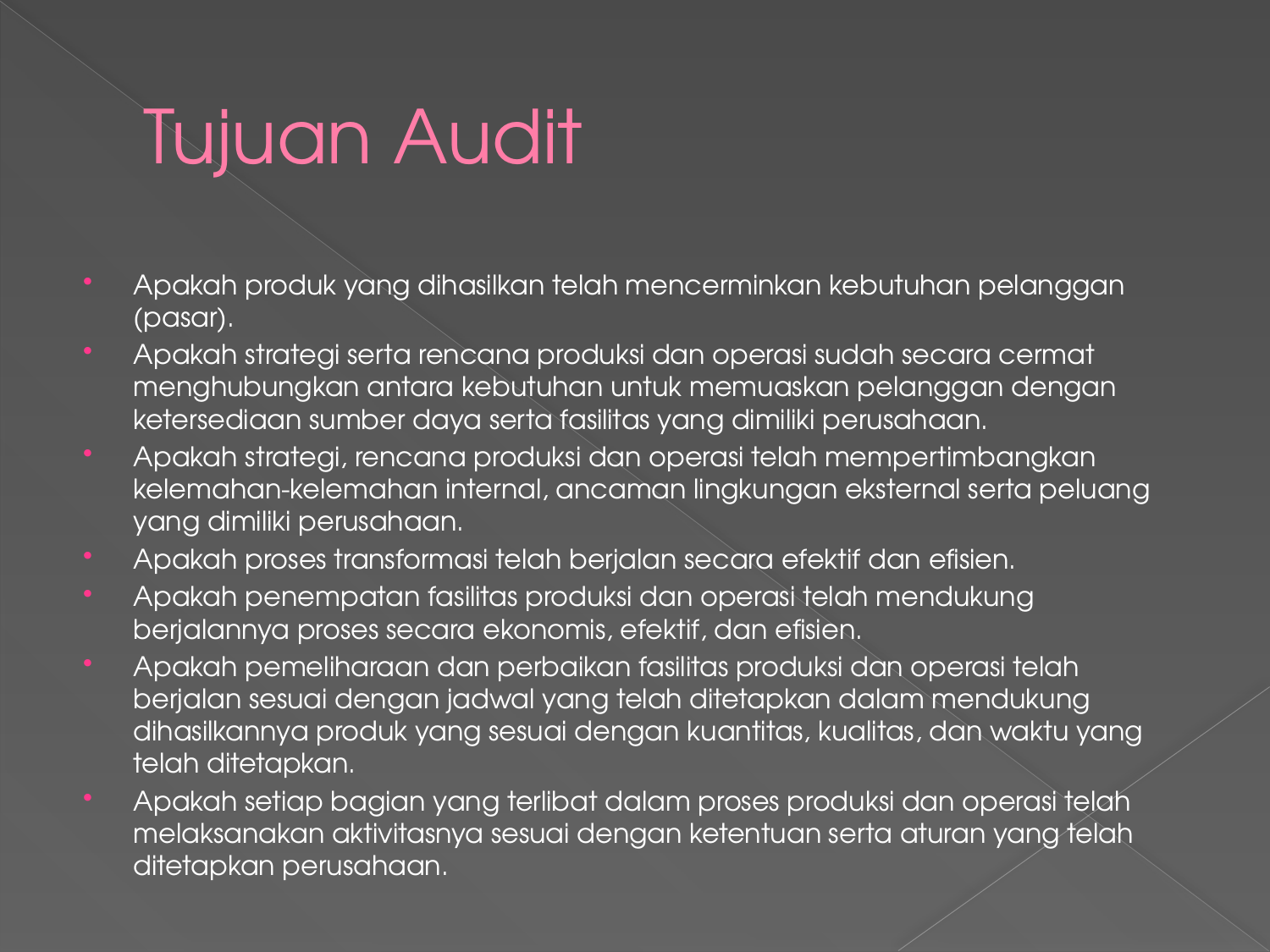

# Tujuan Audit
Apakah produk yang dihasilkan telah mencerminkan kebutuhan pelanggan (pasar).
Apakah strategi serta rencana produksi dan operasi sudah secara cermat menghubungkan antara kebutuhan untuk memuaskan pelanggan dengan ketersediaan sumber daya serta fasilitas yang dimiliki perusahaan.
Apakah strategi, rencana produksi dan operasi telah mempertimbangkan kelemahan-kelemahan internal, ancaman lingkungan eksternal serta peluang yang dimiliki perusahaan.
Apakah proses transformasi telah berjalan secara efektif dan efisien.
Apakah penempatan fasilitas produksi dan operasi telah mendukung berjalannya proses secara ekonomis, efektif, dan efisien.
Apakah pemeliharaan dan perbaikan fasilitas produksi dan operasi telah berjalan sesuai dengan jadwal yang telah ditetapkan dalam mendukung dihasilkannya produk yang sesuai dengan kuantitas, kualitas, dan waktu yang telah ditetapkan.
Apakah setiap bagian yang terlibat dalam proses produksi dan operasi telah melaksanakan aktivitasnya sesuai dengan ketentuan serta aturan yang telah ditetapkan perusahaan.